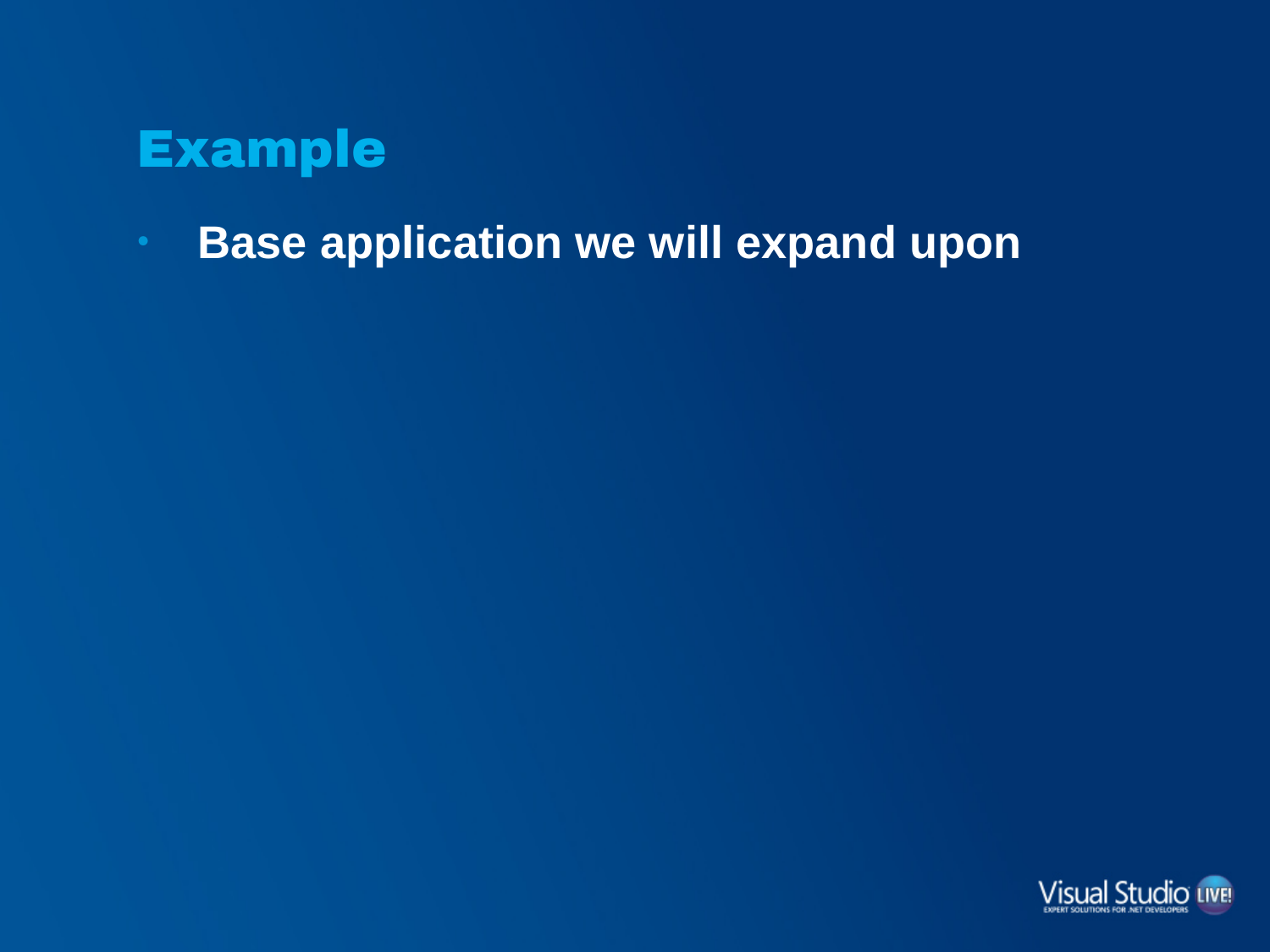

# Example
Base application we will expand upon